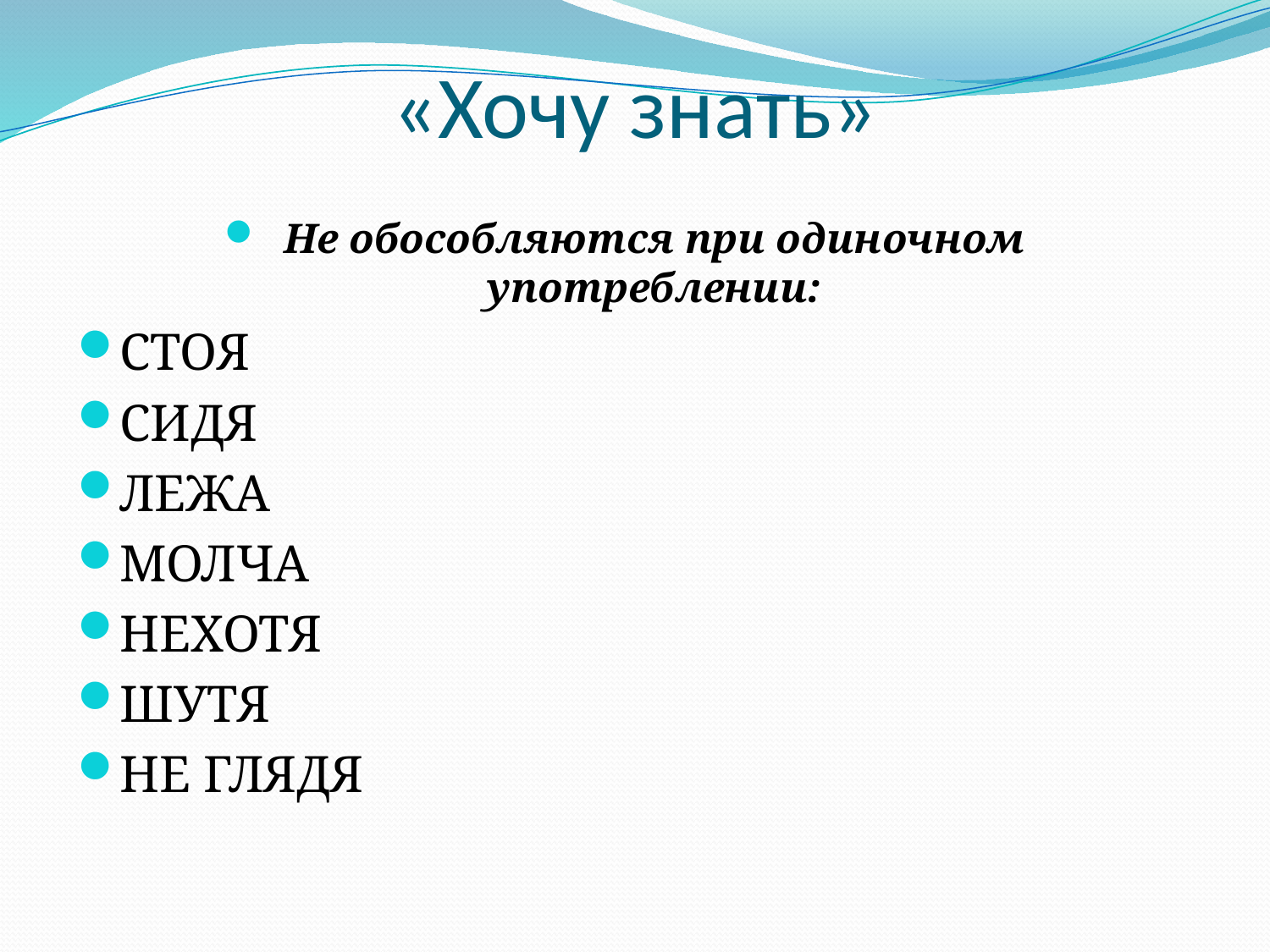

# «Хочу знать»
Не обособляются при одиночном употреблении:
СТОЯ
СИДЯ
ЛЕЖА
МОЛЧА
НЕХОТЯ
ШУТЯ
НЕ ГЛЯДЯ